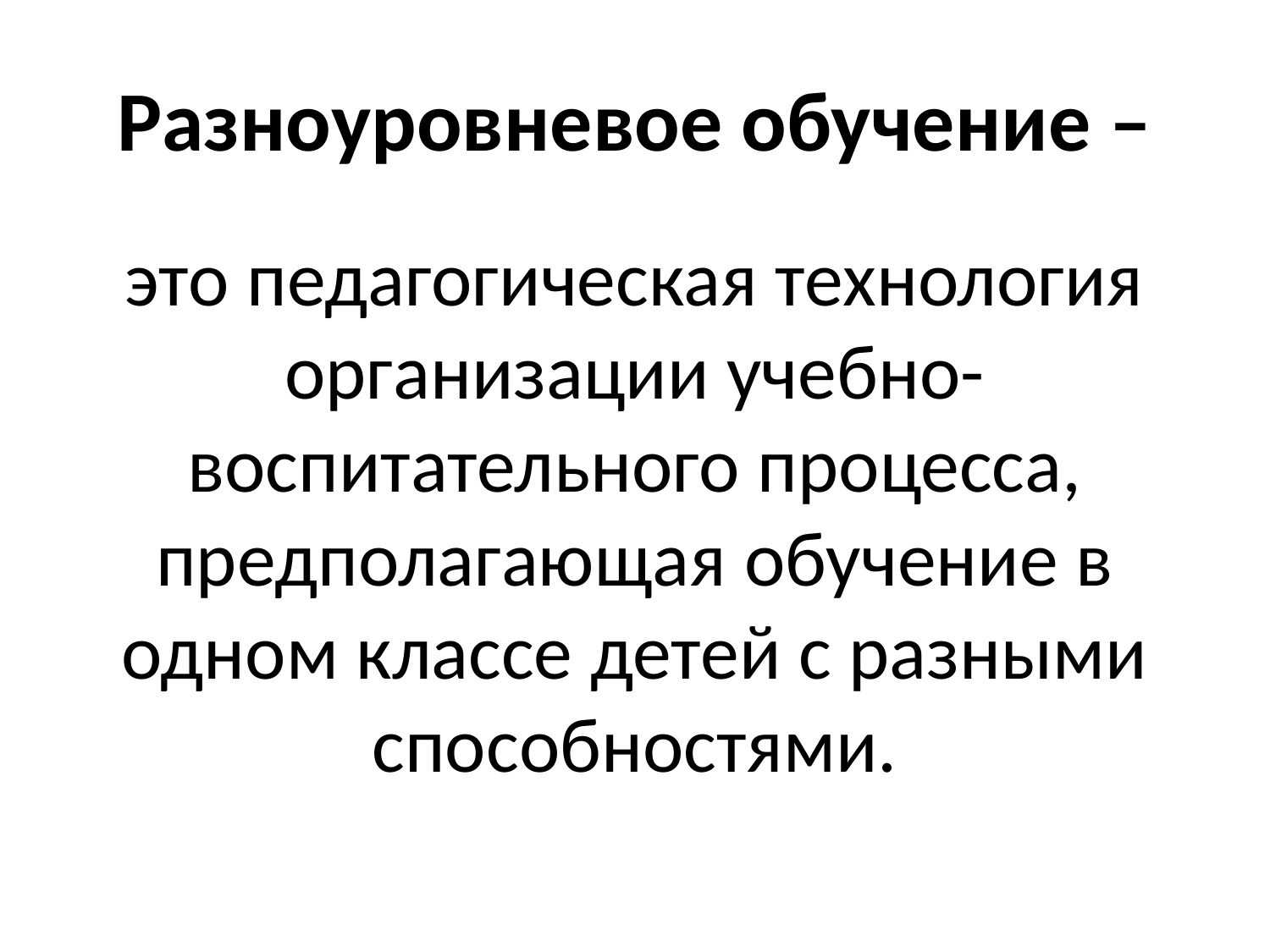

# Разноуровневое обучение –
это педагогическая технология организации учебно-воспитательного процесса, предполагающая обучение в одном классе детей с разными способностями.